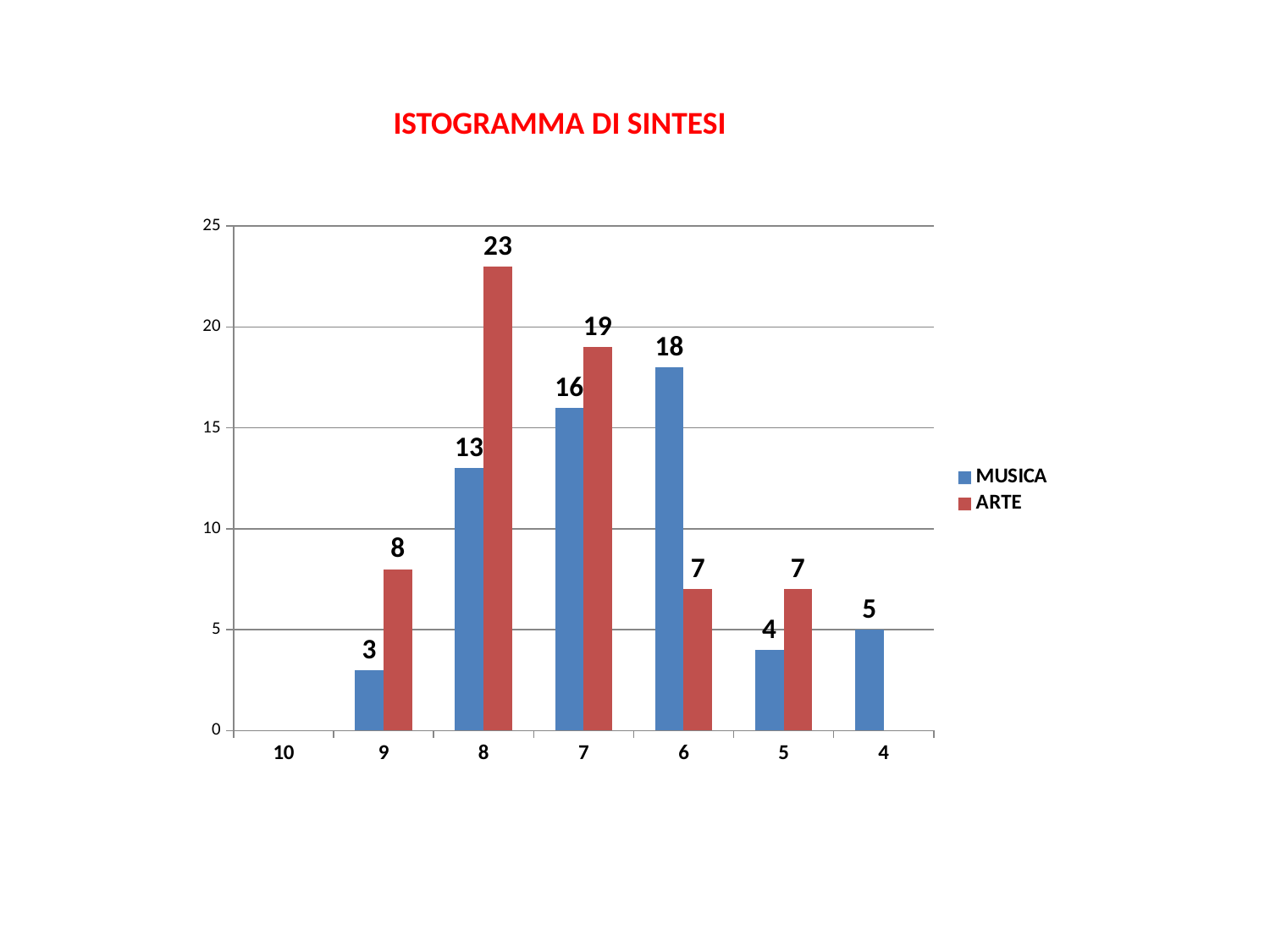

ISTOGRAMMA DI SINTESI

### Chart

| Category | MUSICA | ARTE |
|---|---|---|
| 10 | None | None |
| 9 | 3.0 | 8.0 |
| 8 | 13.0 | 23.0 |
| 7 | 16.0 | 19.0 |
| 6 | 18.0 | 7.0 |
| 5 | 4.0 | 7.0 |
| 4 | 5.0 | None |